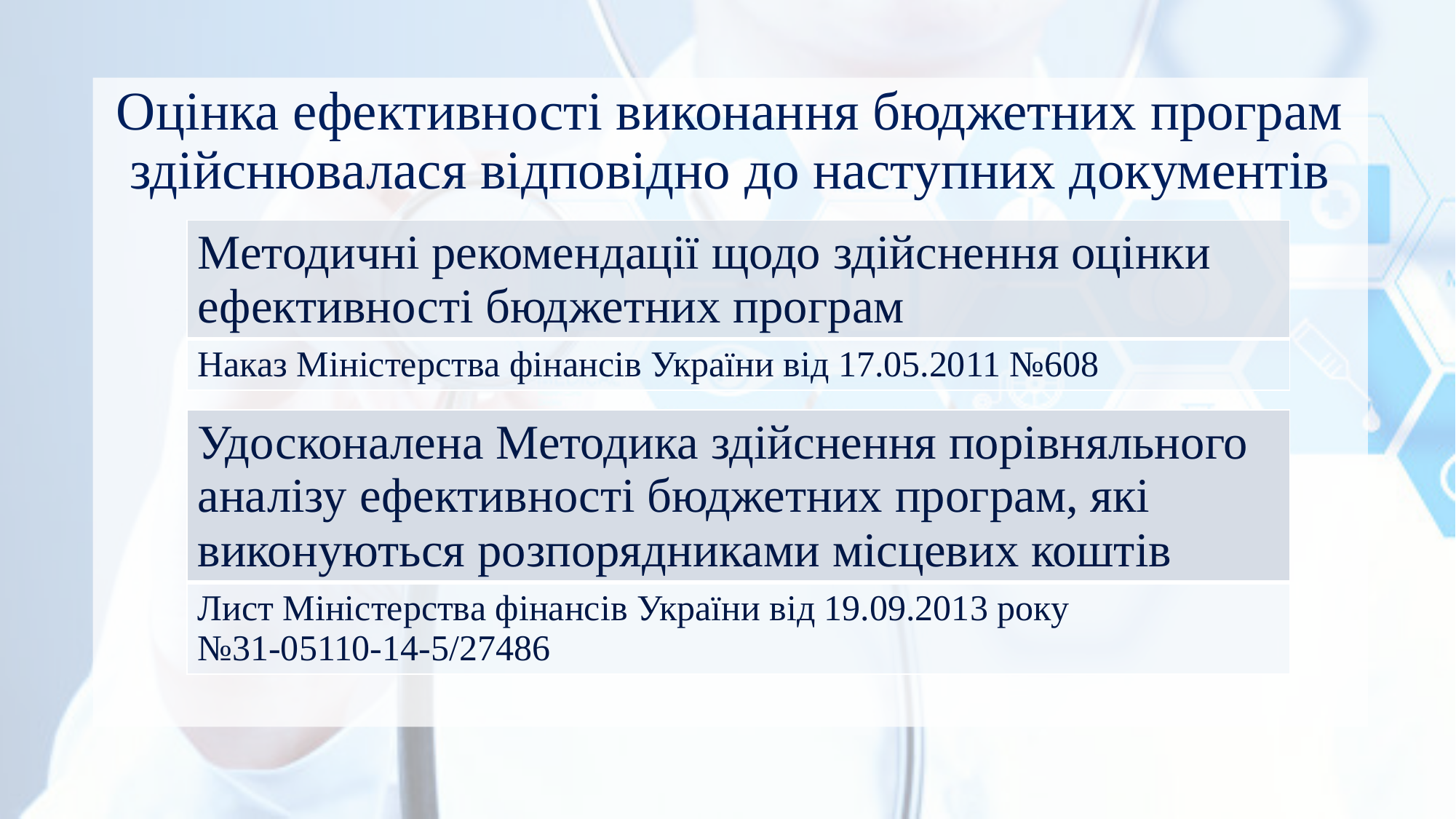

Оцінка ефективності виконання бюджетних програм здійснювалася відповідно до наступних документів

| Методичні рекомендації щодо здійснення оцінки ефективності бюджетних програм |
| --- |
| Наказ Міністерства фінансів України від 17.05.2011 №608 |
| Удосконалена Методика здійснення порівняльного аналізу ефективності бюджетних програм, які виконуються розпорядниками місцевих коштів |
| --- |
| Лист Міністерства фінансів України від 19.09.2013 року №31-05110-14-5/27486 |